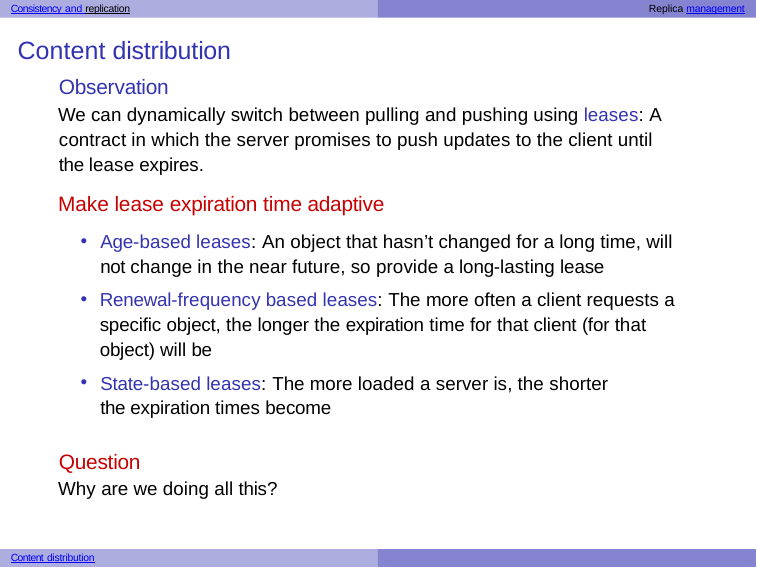

Consistency and replication	Replica management
# Content distribution
Observation
We can dynamically switch between pulling and pushing using leases: A contract in which the server promises to push updates to the client until the lease expires.
Make lease expiration time adaptive
Age-based leases: An object that hasn’t changed for a long time, will not change in the near future, so provide a long-lasting lease
Renewal-frequency based leases: The more often a client requests a specific object, the longer the expiration time for that client (for that object) will be
State-based leases: The more loaded a server is, the shorter the expiration times become

Question
Why are we doing all this?

Content distribution